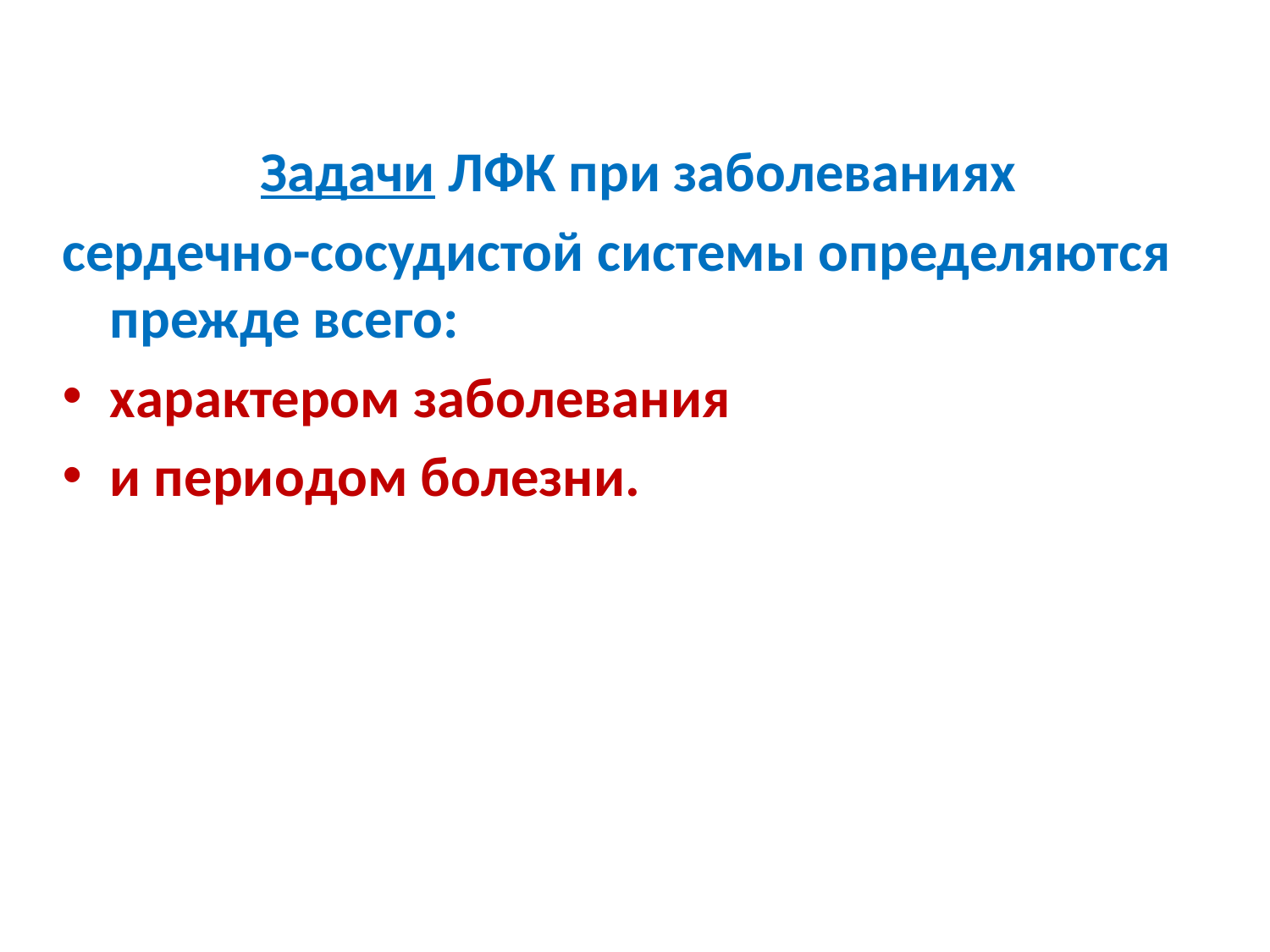

Задачи ЛФК при заболеваниях
сердечно-сосудистой системы определяются прежде всего:
характером заболевания
и периодом болезни.